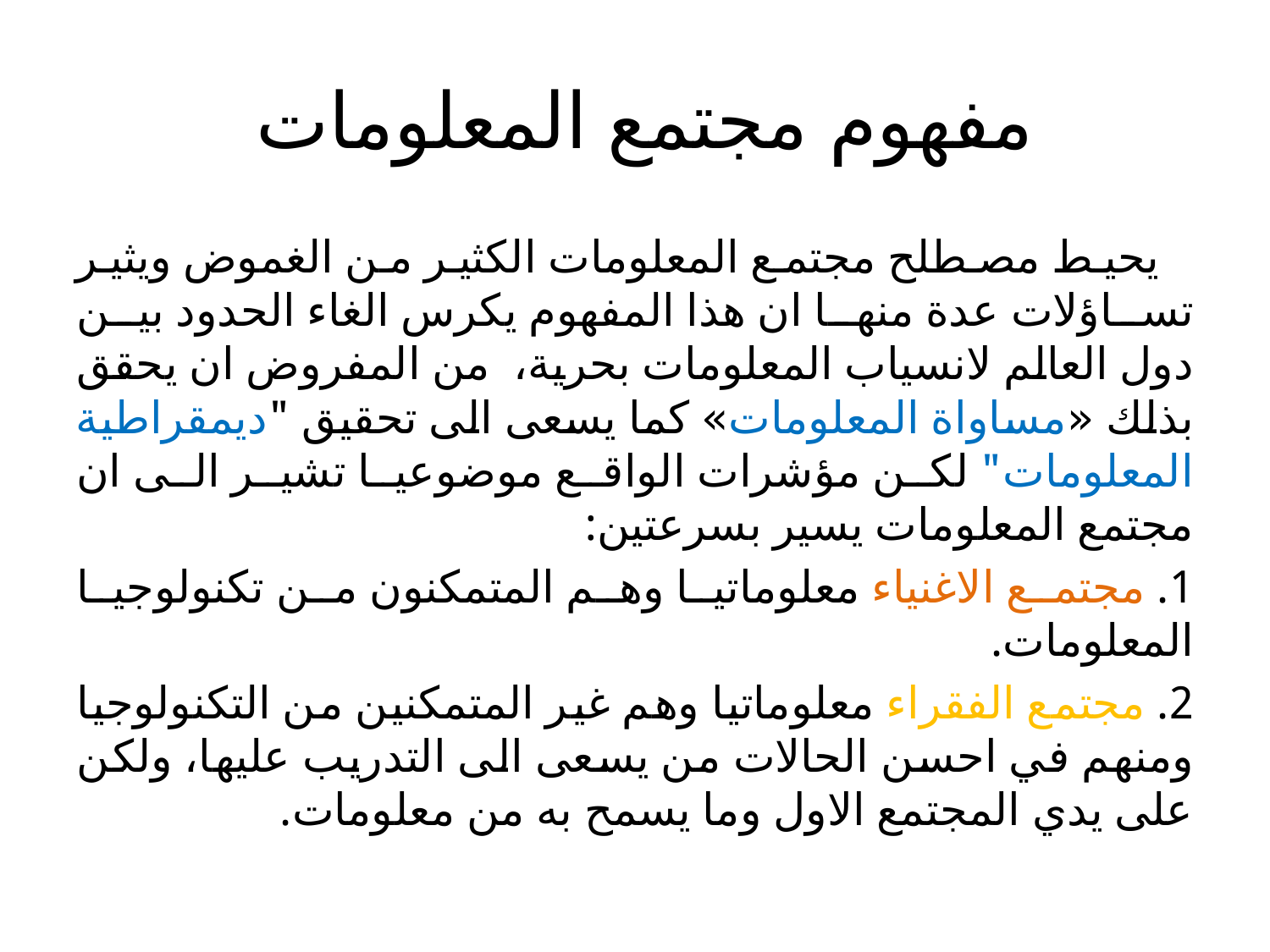

# مفهوم مجتمع المعلومات
   يحيط مصطلح مجتمع المعلومات الكثير من الغموض ويثير تساؤلات عدة منها ان هذا المفهوم يكرس الغاء الحدود بين دول العالم لانسياب المعلومات بحرية،  من المفروض ان يحقق بذلك «مساواة المعلومات» كما يسعى الى تحقيق "ديمقراطية المعلومات" لكن مؤشرات الواقع موضوعيا تشير الى ان مجتمع المعلومات يسير بسرعتين:
1. مجتمع الاغنياء معلوماتيا وهم المتمكنون من تكنولوجيا المعلومات.
2. مجتمع الفقراء معلوماتيا وهم غير المتمكنين من التكنولوجيا ومنهم في احسن الحالات من يسعى الى التدريب عليها، ولكن على يدي المجتمع الاول وما يسمح به من معلومات.